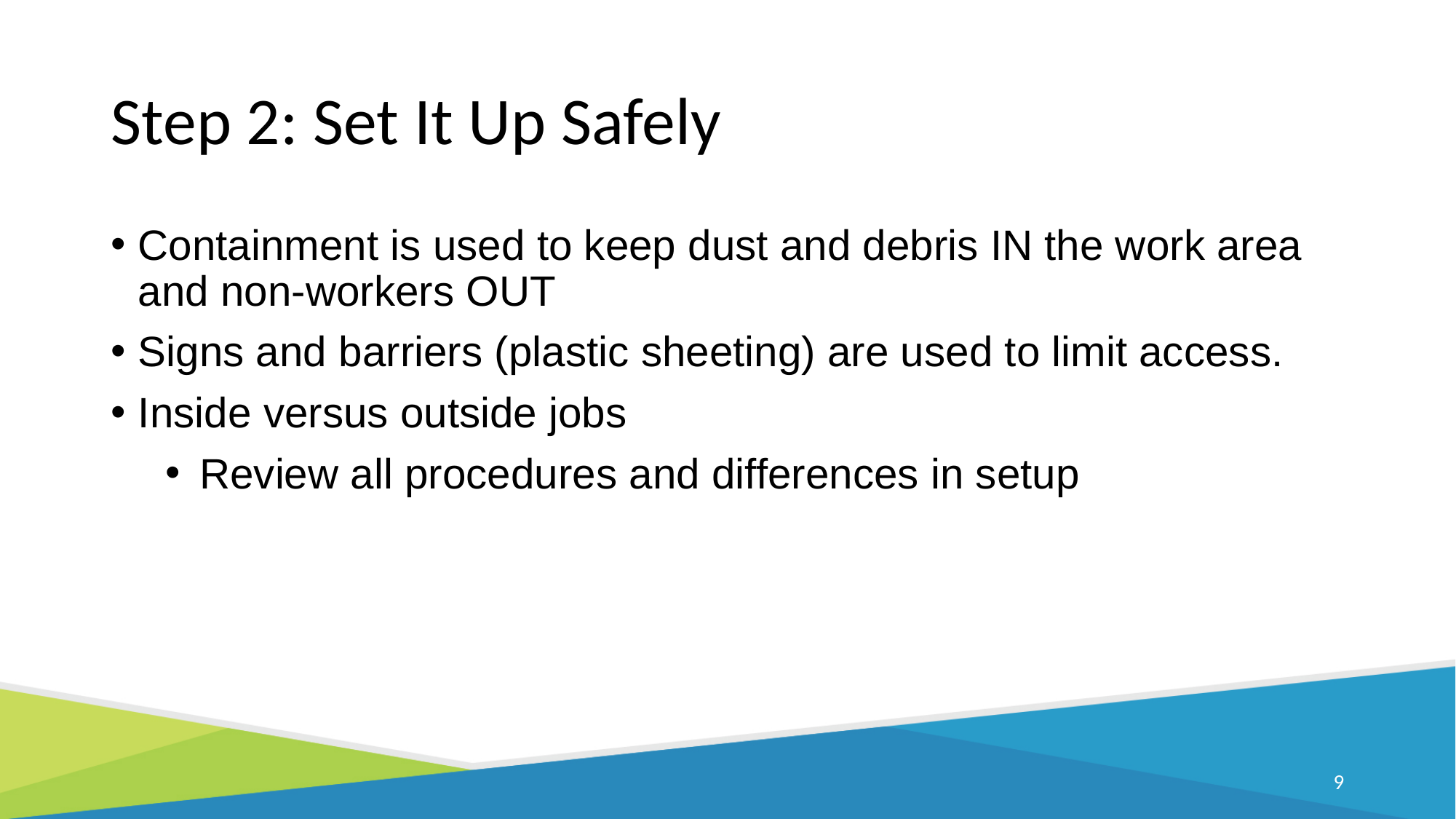

# Step 2: Set It Up Safely
Containment is used to keep dust and debris IN the work area and non-workers OUT
Signs and barriers (plastic sheeting) are used to limit access.
Inside versus outside jobs
Review all procedures and differences in setup
9